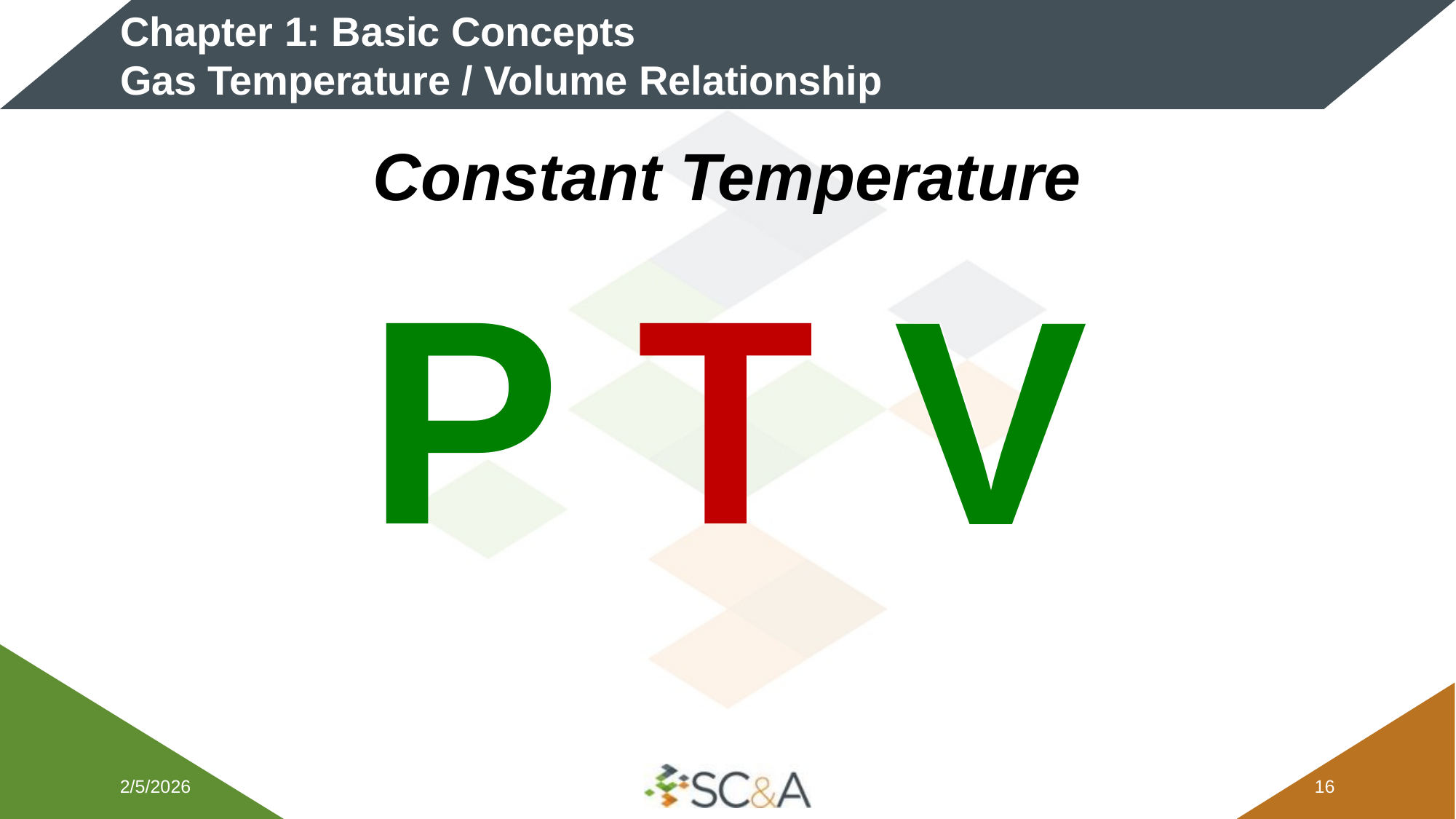

# Chapter 1: Basic Concepts Gas Temperature / Volume Relationship
Constant Temperature
P T V
P
V
2/5/2026
16